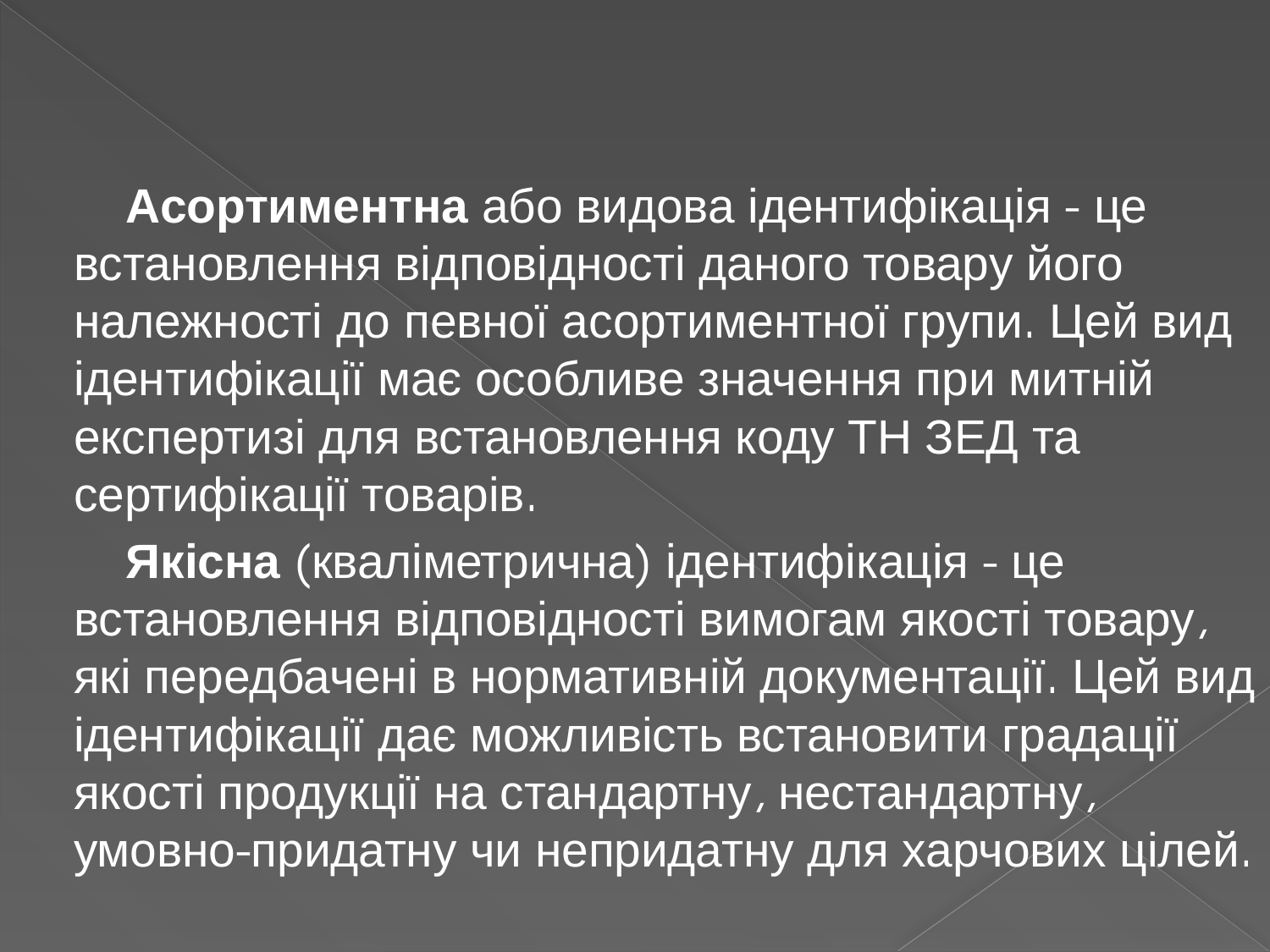

Асортиментна або видова ідентифікація - це встановлення відповідності даного товару його належності до певної асортиментної групи. Цей вид ідентифікації має особливе значення при митній експертизі для встановлення коду ТН ЗЕД та сертифікації товарів.
Якісна (кваліметрична) ідентифікація - це встановлення відповідності вимогам якості товару, які передбачені в нормативній документації. Цей вид ідентифікації дає можливість встановити градації якості продукції на стандартну, нестандартну, умовно-придатну чи непридатну для харчових цілей.